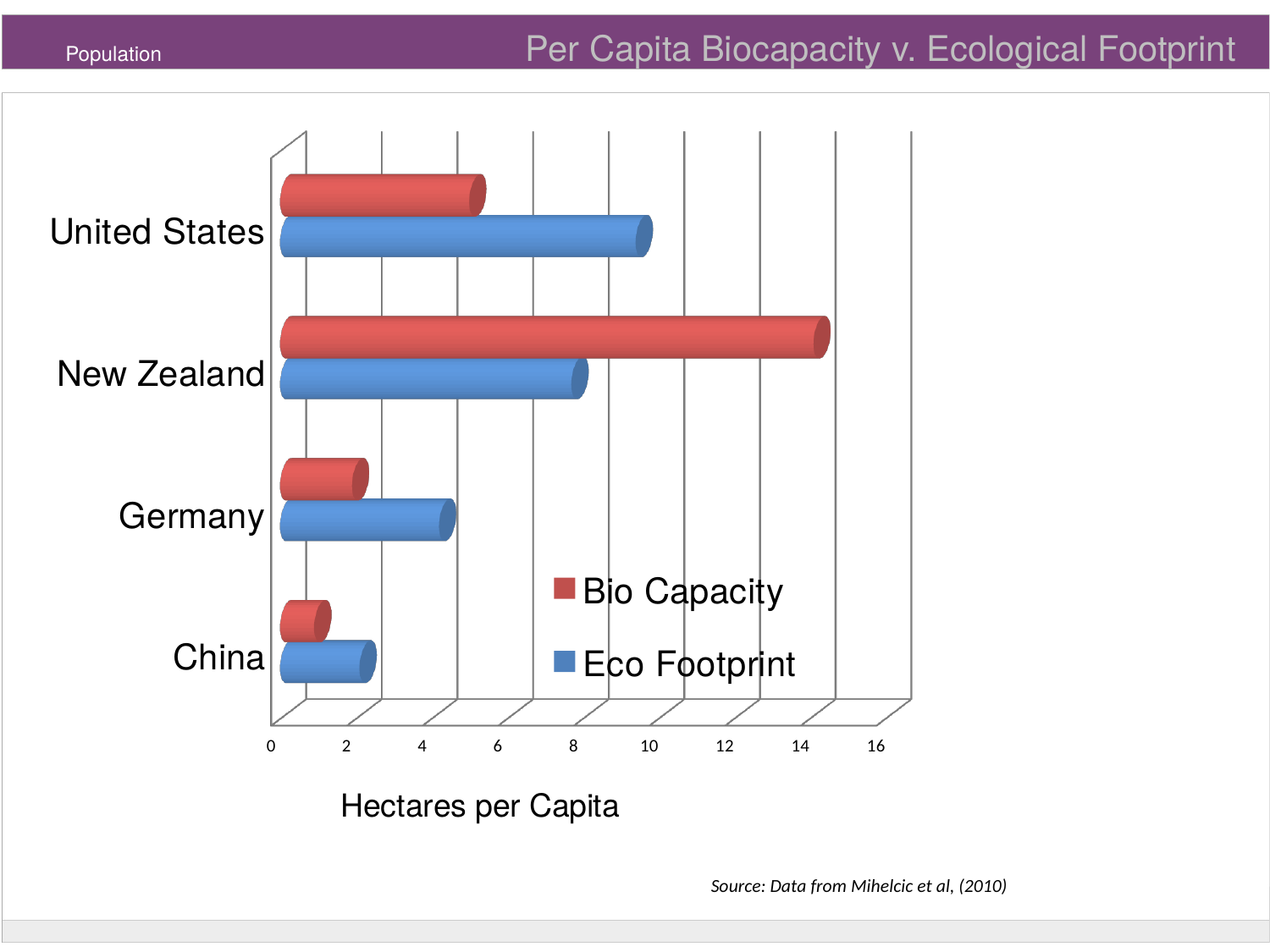

# Per Capita Biocapacity v. Ecological Footprint

[unsupported chart]

Source: Data from Mihelcic et al, (2010)